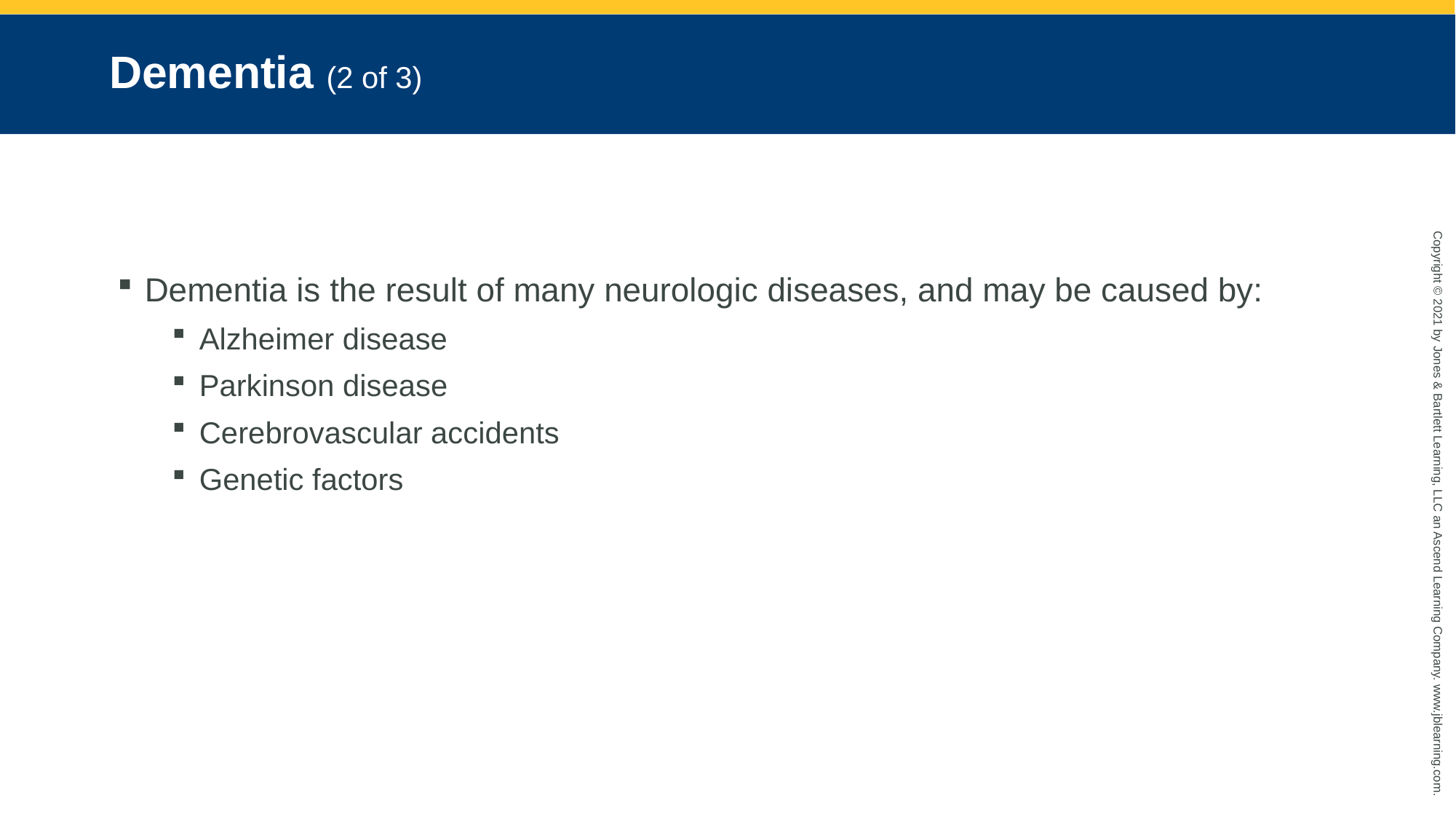

# Dementia (2 of 3)
Dementia is the result of many neurologic diseases, and may be caused by:
Alzheimer disease
Parkinson disease
Cerebrovascular accidents
Genetic factors